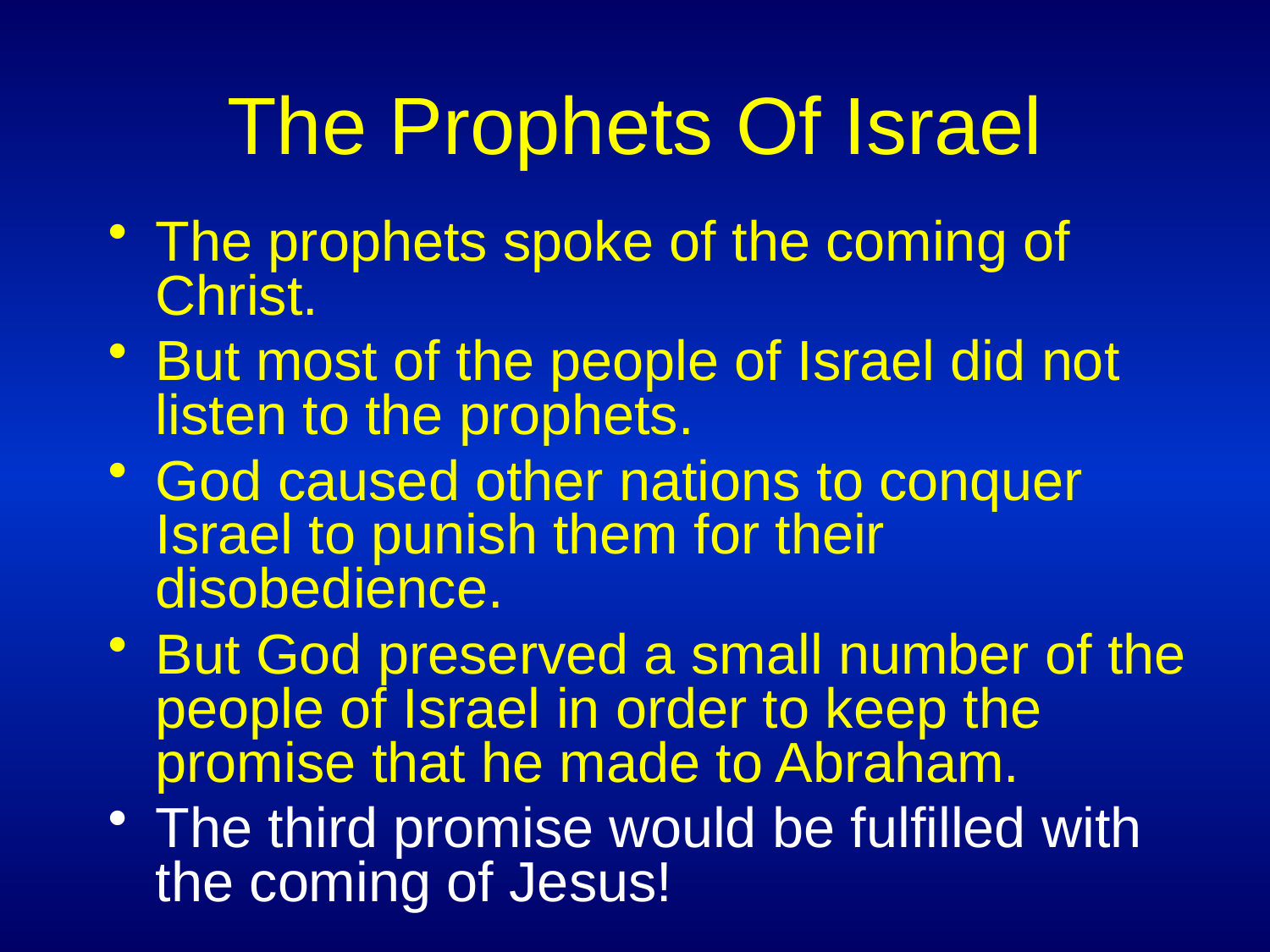

# The Prophets Of Israel
The prophets spoke of the coming of Christ.
But most of the people of Israel did not listen to the prophets.
God caused other nations to conquer Israel to punish them for their disobedience.
But God preserved a small number of the people of Israel in order to keep the promise that he made to Abraham.
The third promise would be fulfilled with the coming of Jesus!